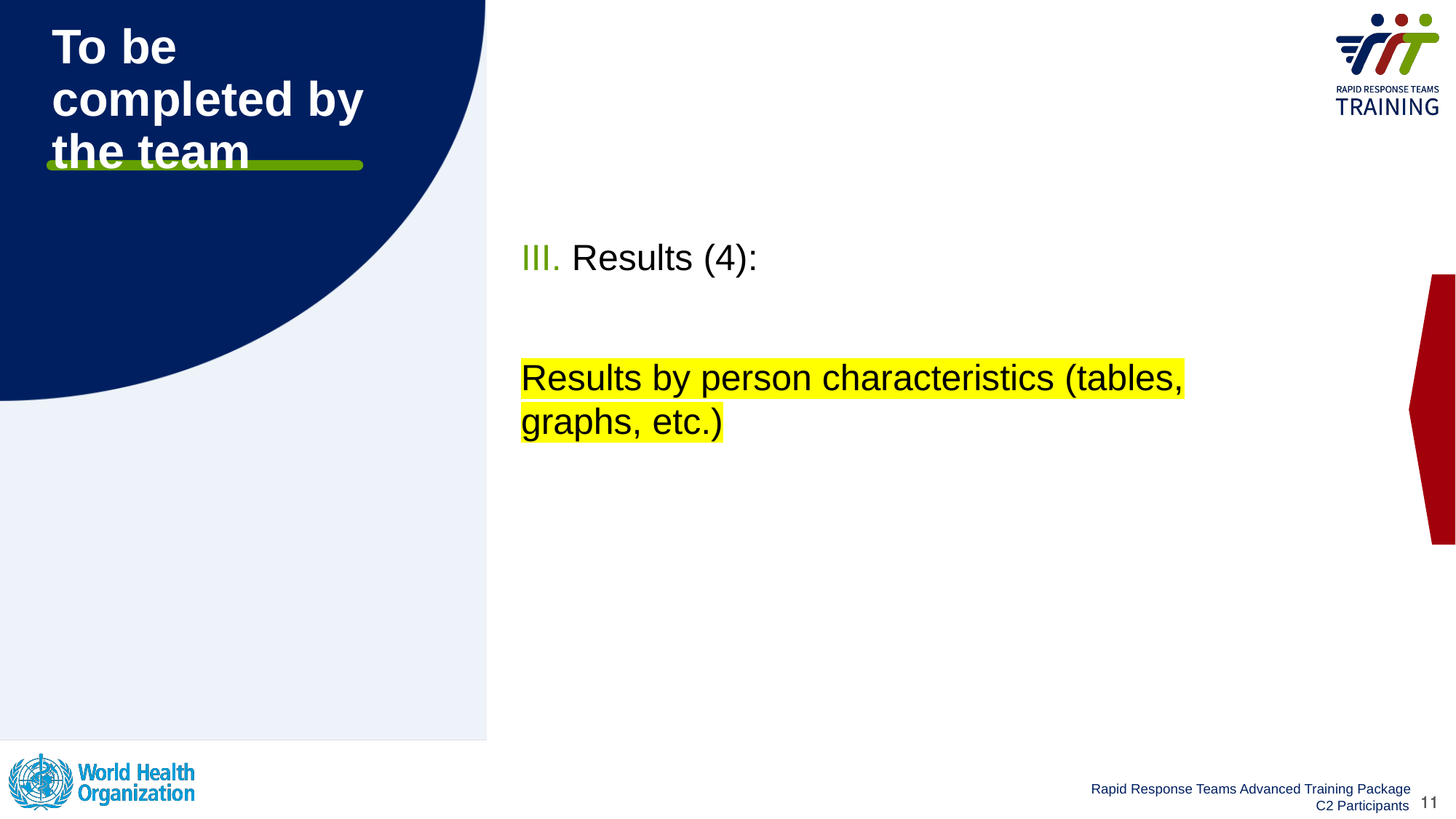

# To be completed by the team
III. Results (4):

Results by person characteristics (tables, graphs, etc.)